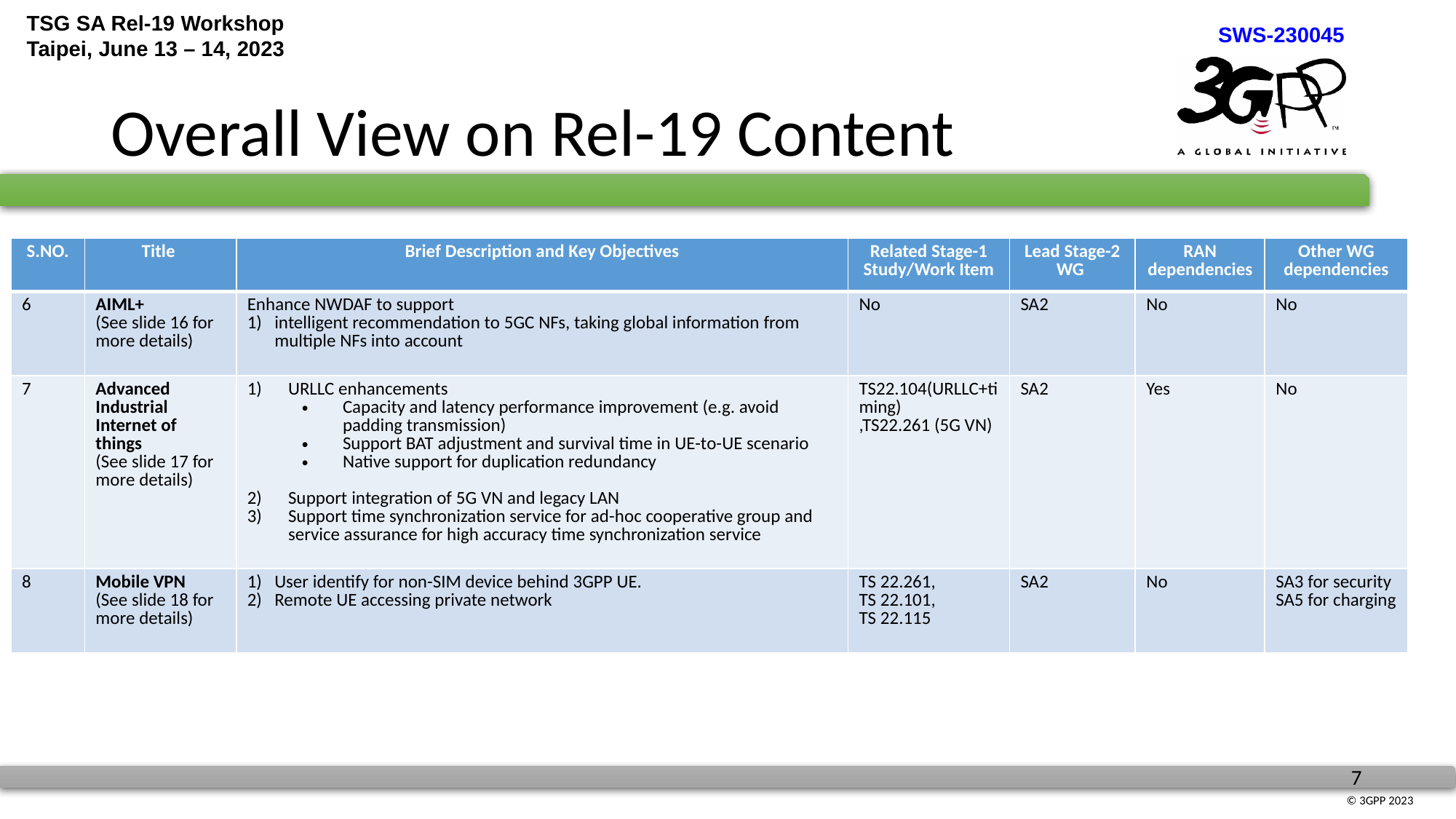

# Overall View on Rel-19 Content
| S.NO. | Title | Brief Description and Key Objectives | Related Stage-1 Study/Work Item | Lead Stage-2 WG | RAN dependencies | Other WG dependencies |
| --- | --- | --- | --- | --- | --- | --- |
| 6 | AIML+ (See slide 16 for more details) | Enhance NWDAF to support intelligent recommendation to 5GC NFs, taking global information from multiple NFs into account | No | SA2 | No | No |
| 7 | Advanced Industrial Internet of things (See slide 17 for more details) | URLLC enhancements Capacity and latency performance improvement (e.g. avoid padding transmission) Support BAT adjustment and survival time in UE-to-UE scenario Native support for duplication redundancy Support integration of 5G VN and legacy LAN Support time synchronization service for ad-hoc cooperative group and service assurance for high accuracy time synchronization service | TS22.104(URLLC+timing) ,TS22.261 (5G VN) | SA2 | Yes | No |
| 8 | Mobile VPN (See slide 18 for more details) | User identify for non-SIM device behind 3GPP UE. Remote UE accessing private network | TS 22.261, TS 22.101, TS 22.115 | SA2 | No | SA3 for security SA5 for charging |